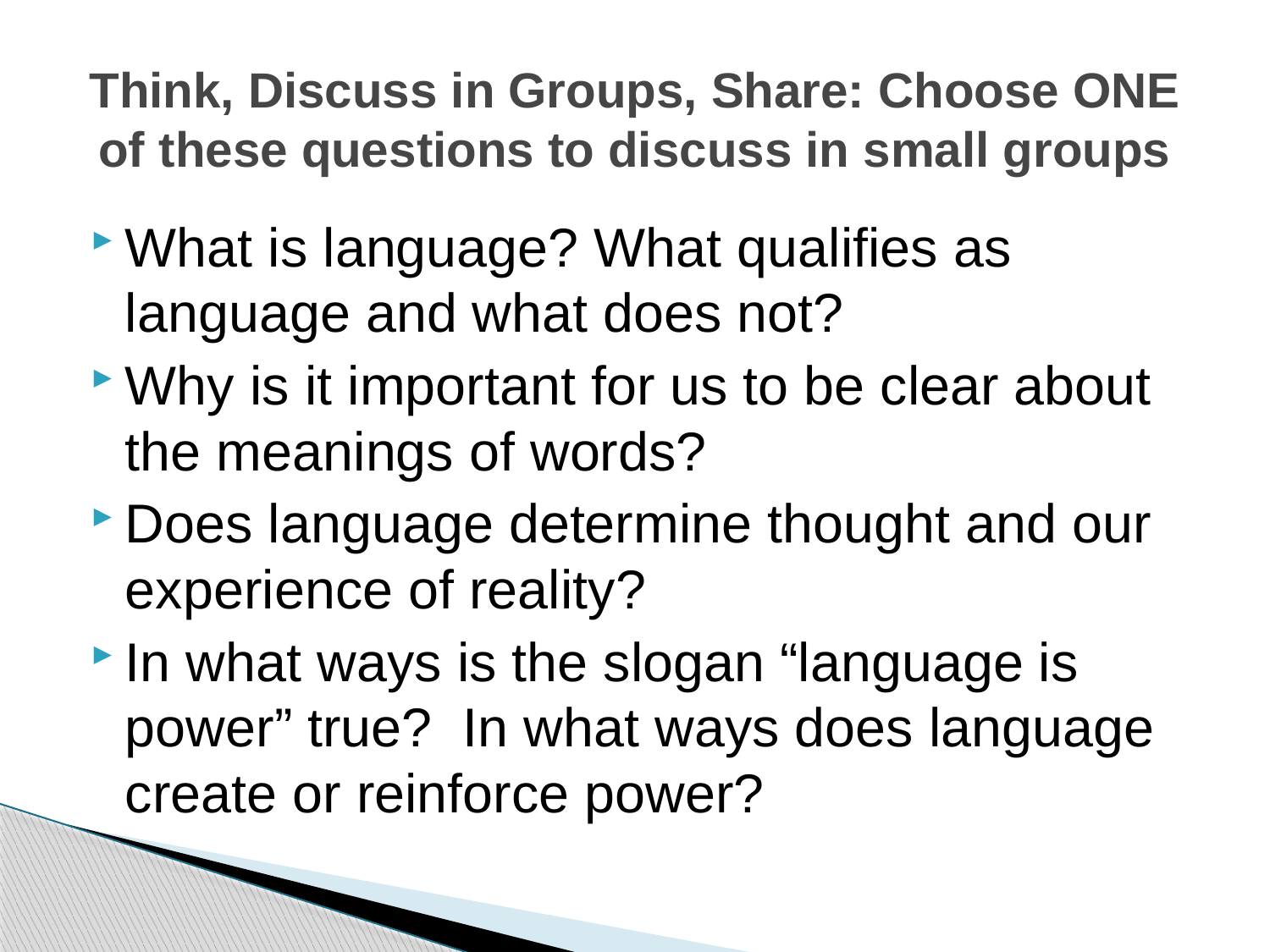

# Think, Discuss in Groups, Share: Choose ONE of these questions to discuss in small groups
What is language? What qualifies as language and what does not?
Why is it important for us to be clear about the meanings of words?
Does language determine thought and our experience of reality?
In what ways is the slogan “language is power” true?  In what ways does language create or reinforce power?